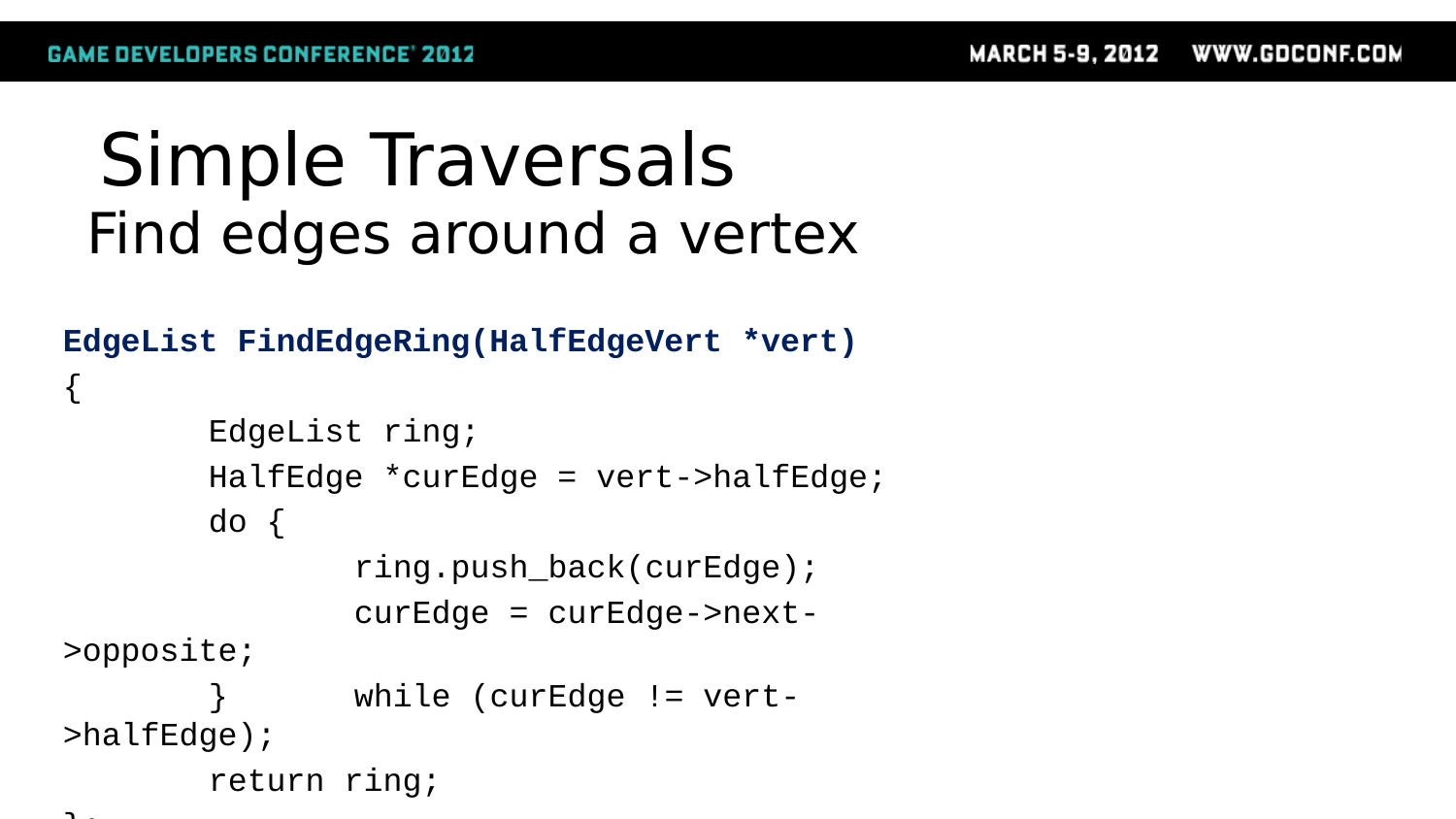

# Simple Traversals
Find edges around a vertex
EdgeList FindEdgeRing(HalfEdgeVert *vert)
{
	EdgeList ring;
	HalfEdge *curEdge = vert->halfEdge;
	do {
		ring.push_back(curEdge);
		curEdge = curEdge->next->opposite;
	}	while (curEdge != vert->halfEdge);
	return ring;
};